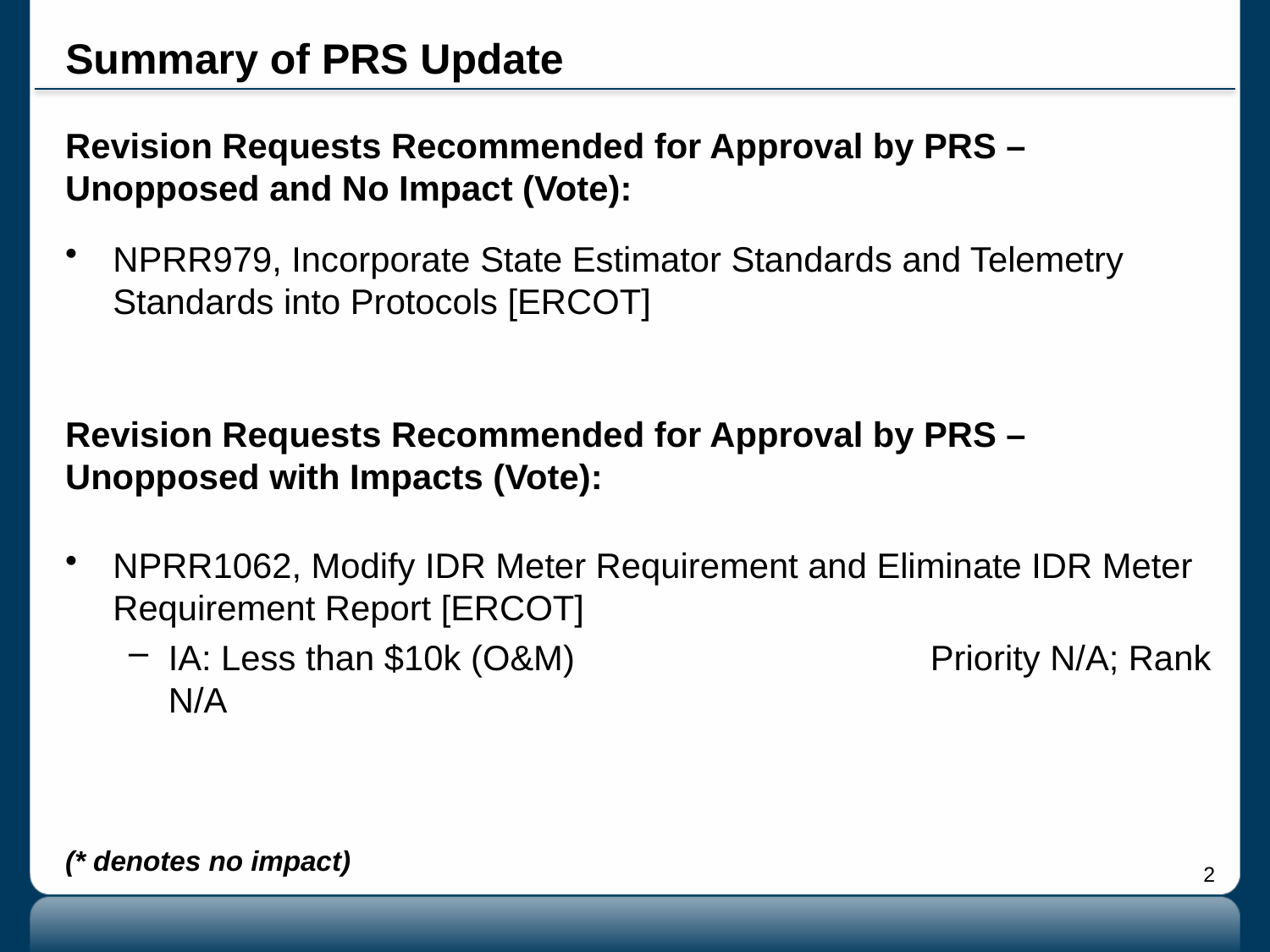

# Summary of PRS Update
Revision Requests Recommended for Approval by PRS – Unopposed and No Impact (Vote):
NPRR979, Incorporate State Estimator Standards and Telemetry Standards into Protocols [ERCOT]

Revision Requests Recommended for Approval by PRS – Unopposed with Impacts (Vote):

NPRR1062, Modify IDR Meter Requirement and Eliminate IDR Meter Requirement Report [ERCOT]
IA: Less than $10k (O&M)			Priority N/A; Rank N/A

(* denotes no impact)